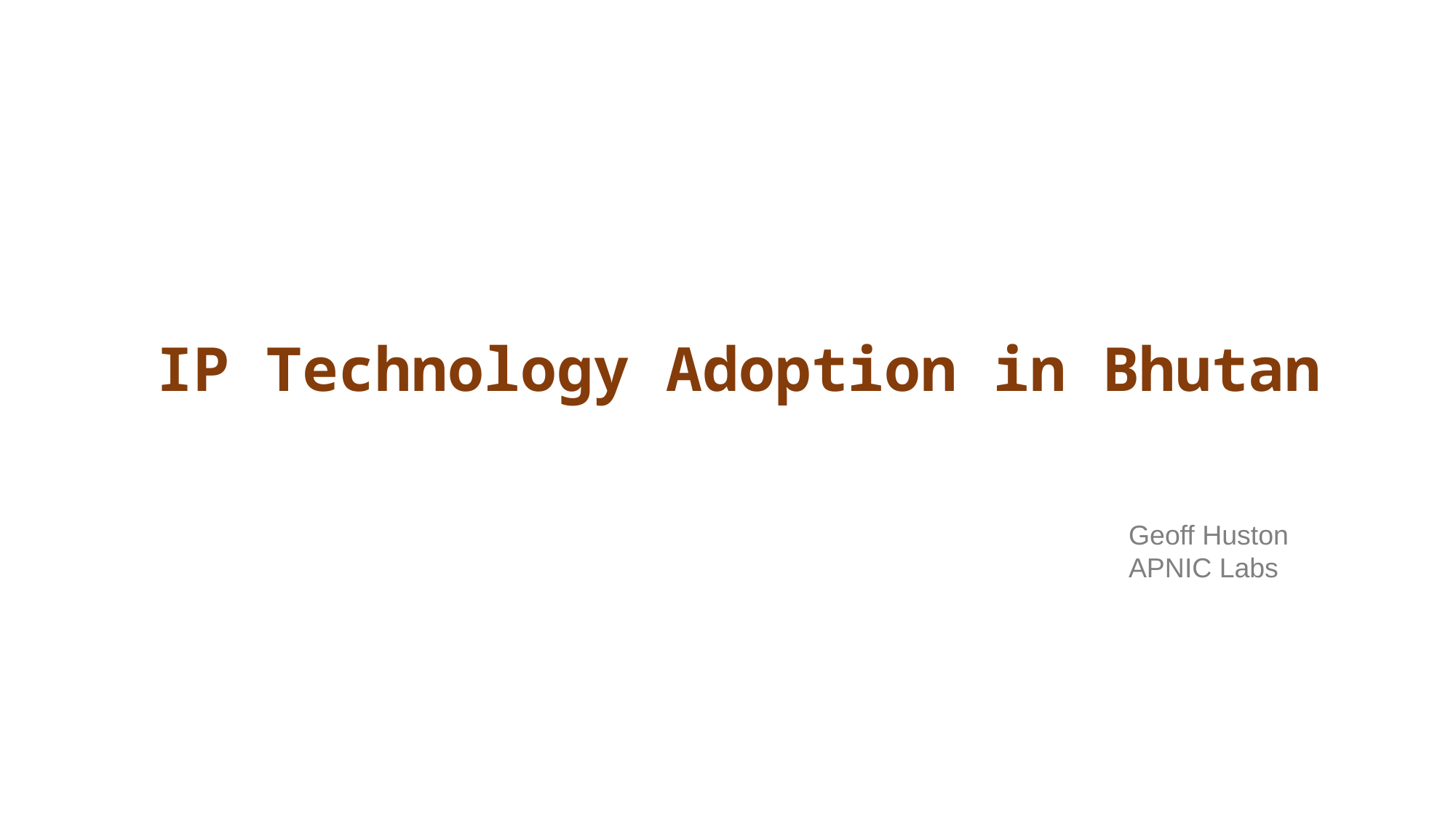

IP Technology Adoption in Bhutan
Geoff Huston
APNIC Labs